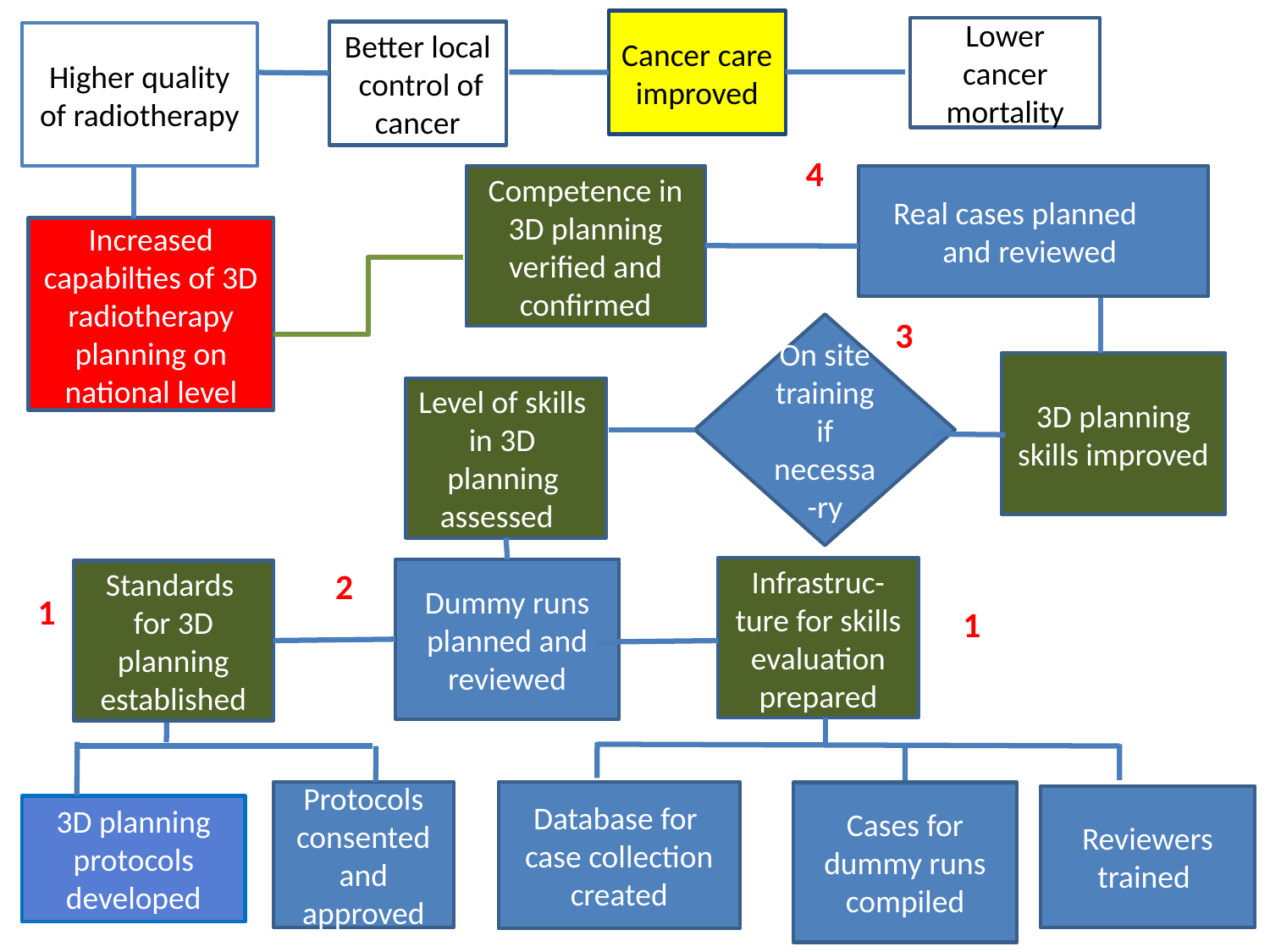

Cancer care improved
Lower cancer mortality
Better local  control of cancer
Higher quality of radiotherapy
4
Competence in 3D planning verified and confirmed
Real cases planned      and reviewed
Increased capabilties of 3D radiotherapy planning on national level
3
On site training if necessa-ry
3D planning skills improved
Level of skills
       in 3D
    planning
   assessed
2
Infrastruc-ture for skills evaluation prepared
Dummy runs planned and reviewed
Standards  for 3D planning established
1
1
Protocols consented and approved
Database for  case collection created
Cases for dummy runs compiled
Reviewers
trained
3D planning protocols developed